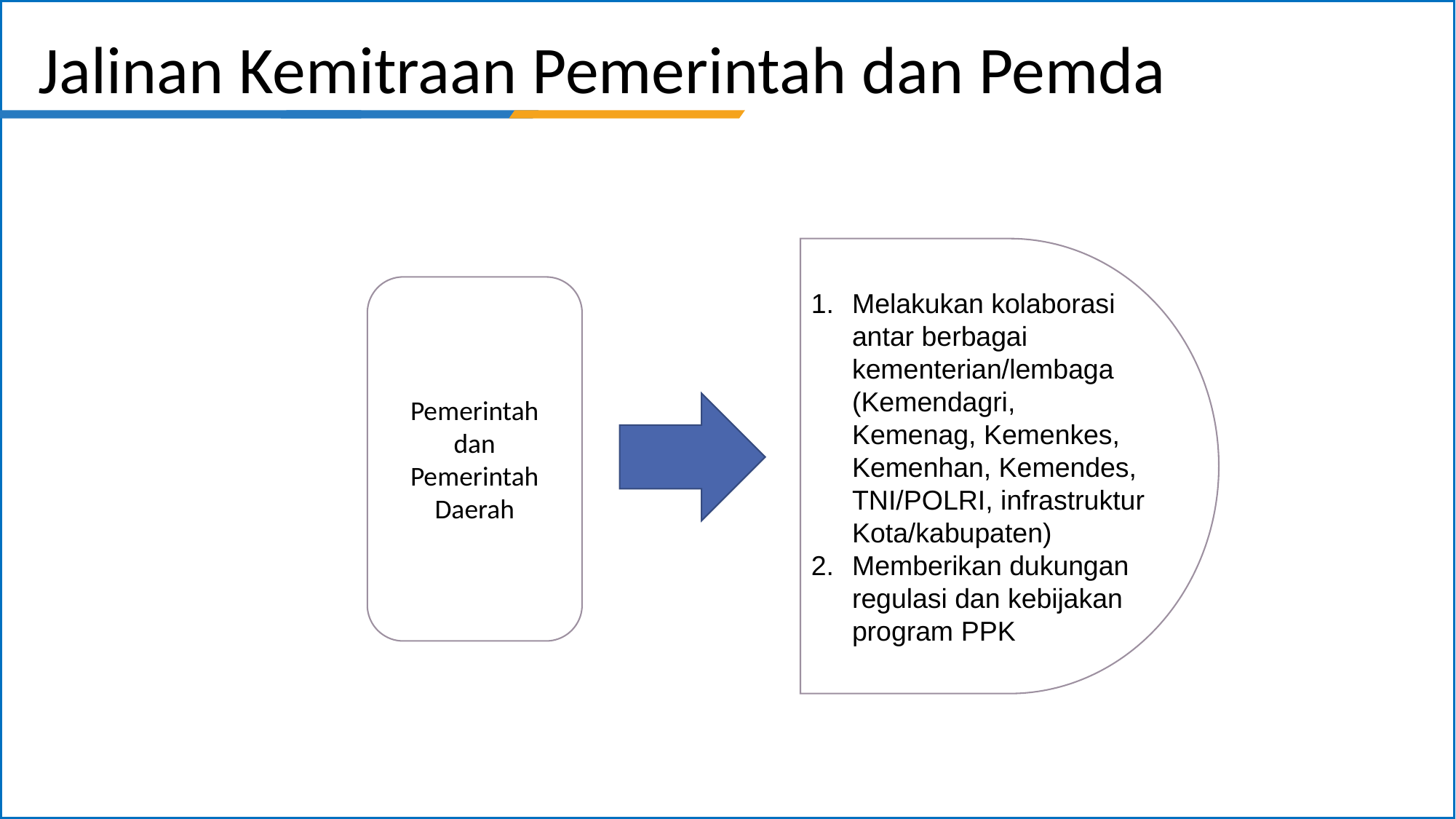

# Jalinan Kemitraan Pemerintah dan Pemda

Melakukan kolaborasi antar berbagai kementerian/lembaga  (Kemendagri, Kemenag, Kemenkes, Kemenhan, Kemendes, TNI/POLRI, infrastruktur Kota/kabupaten)
Memberikan dukungan regulasi dan kebijakan program PPK
Pemerintah dan Pemerintah Daerah